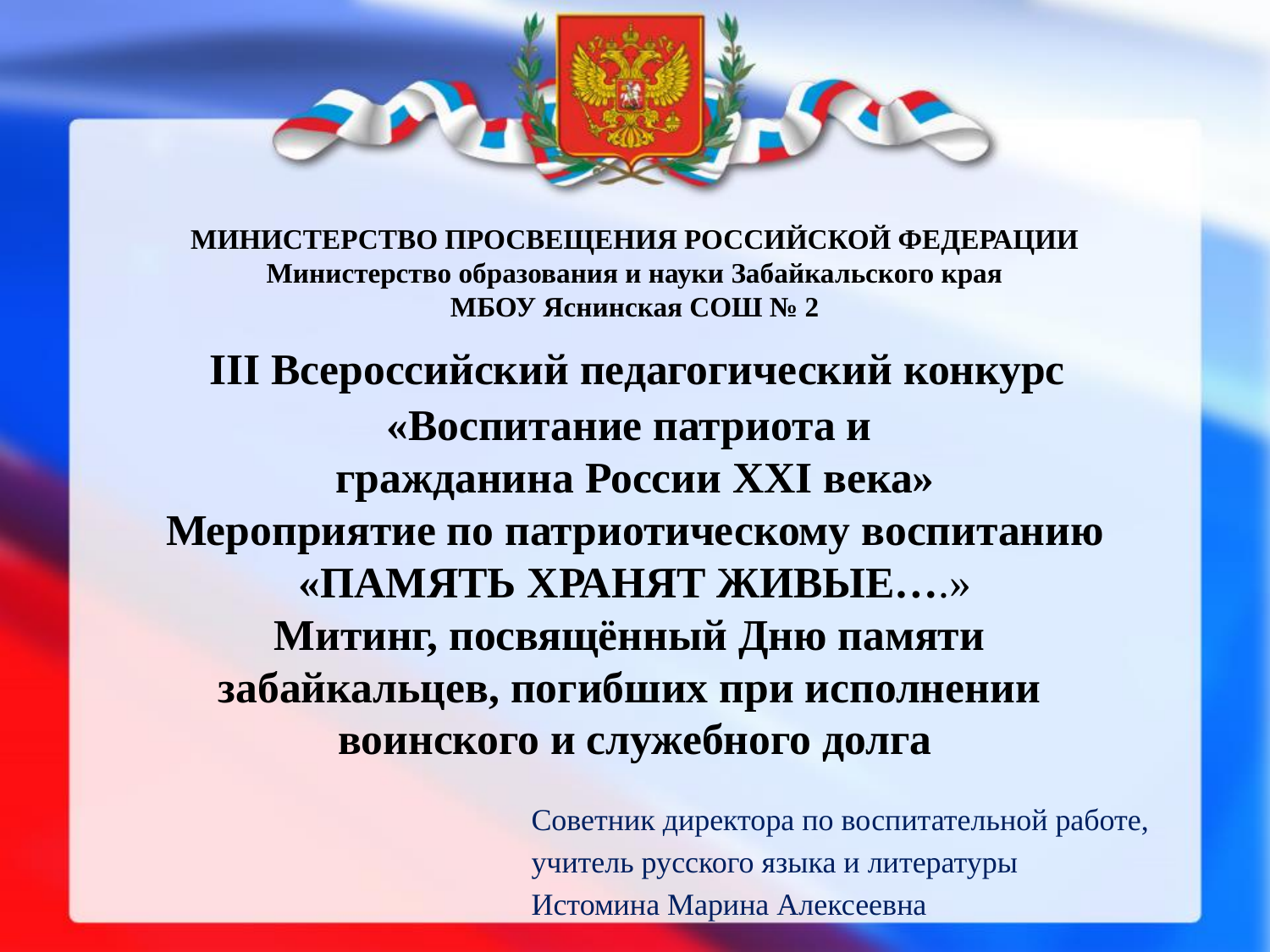

# МИНИСТЕРСТВО ПРОСВЕЩЕНИЯ РОССИЙСКОЙ ФЕДЕРАЦИИ Министерство образования и науки Забайкальского края МБОУ Яснинская СОШ № 2 III Всероссийский педагогический конкурс «Воспитание патриота и гражданина России XXI века» Мероприятие по патриотическому воспитанию «ПАМЯТЬ ХРАНЯТ ЖИВЫЕ….» Митинг, посвящённый Дню памяти  забайкальцев, погибших при исполнении воинского и служебного долга
Советник директора по воспитательной работе,
учитель русского языка и литературы
Истомина Марина Алексеевна